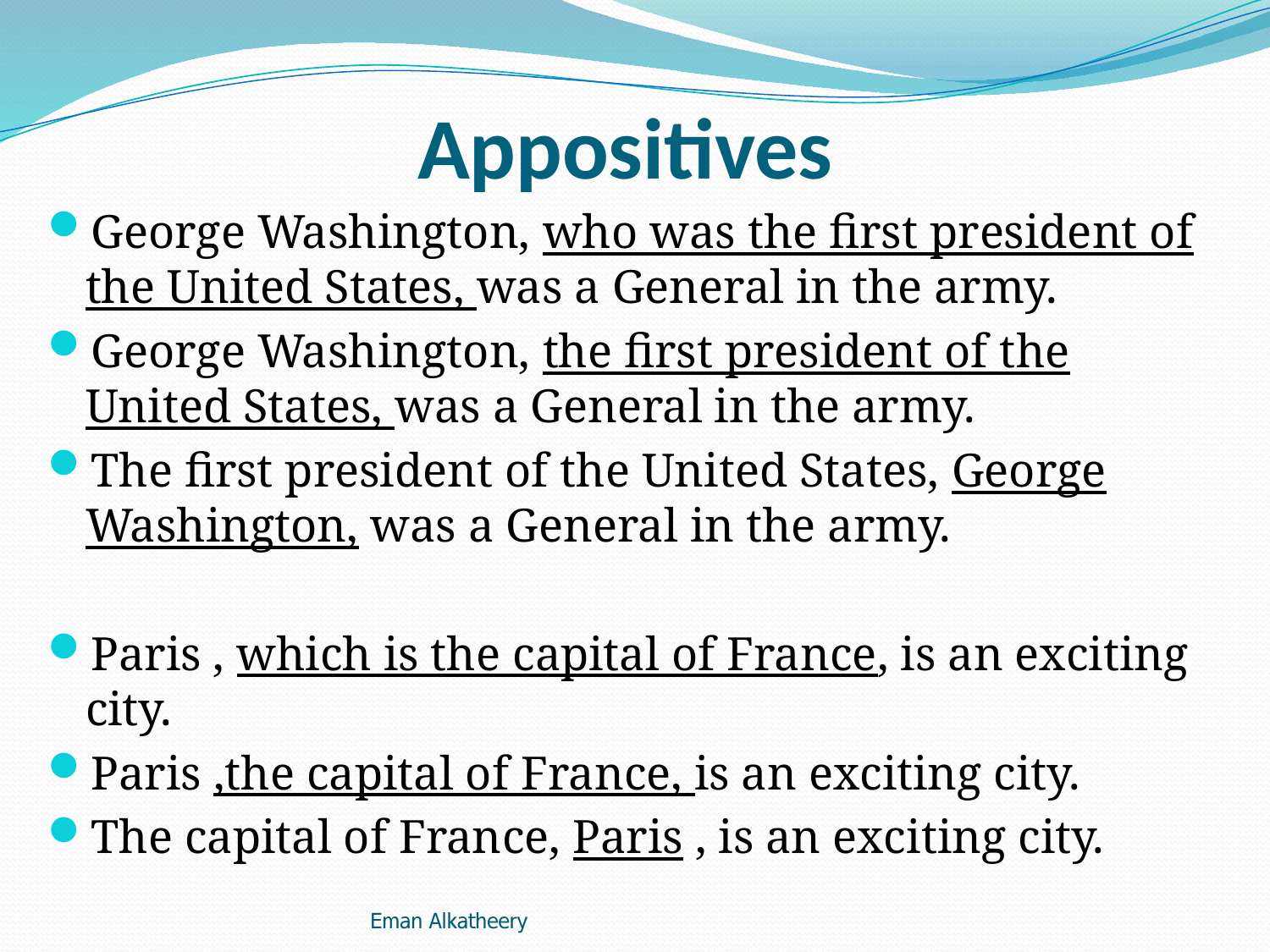

# Appositives
George Washington, who was the first president of the United States, was a General in the army.
George Washington, the first president of the United States, was a General in the army.
The first president of the United States, George Washington, was a General in the army.

Paris , which is the capital of France, is an exciting city.
Paris ,the capital of France, is an exciting city.
The capital of France, Paris , is an exciting city.
Eman Alkatheery